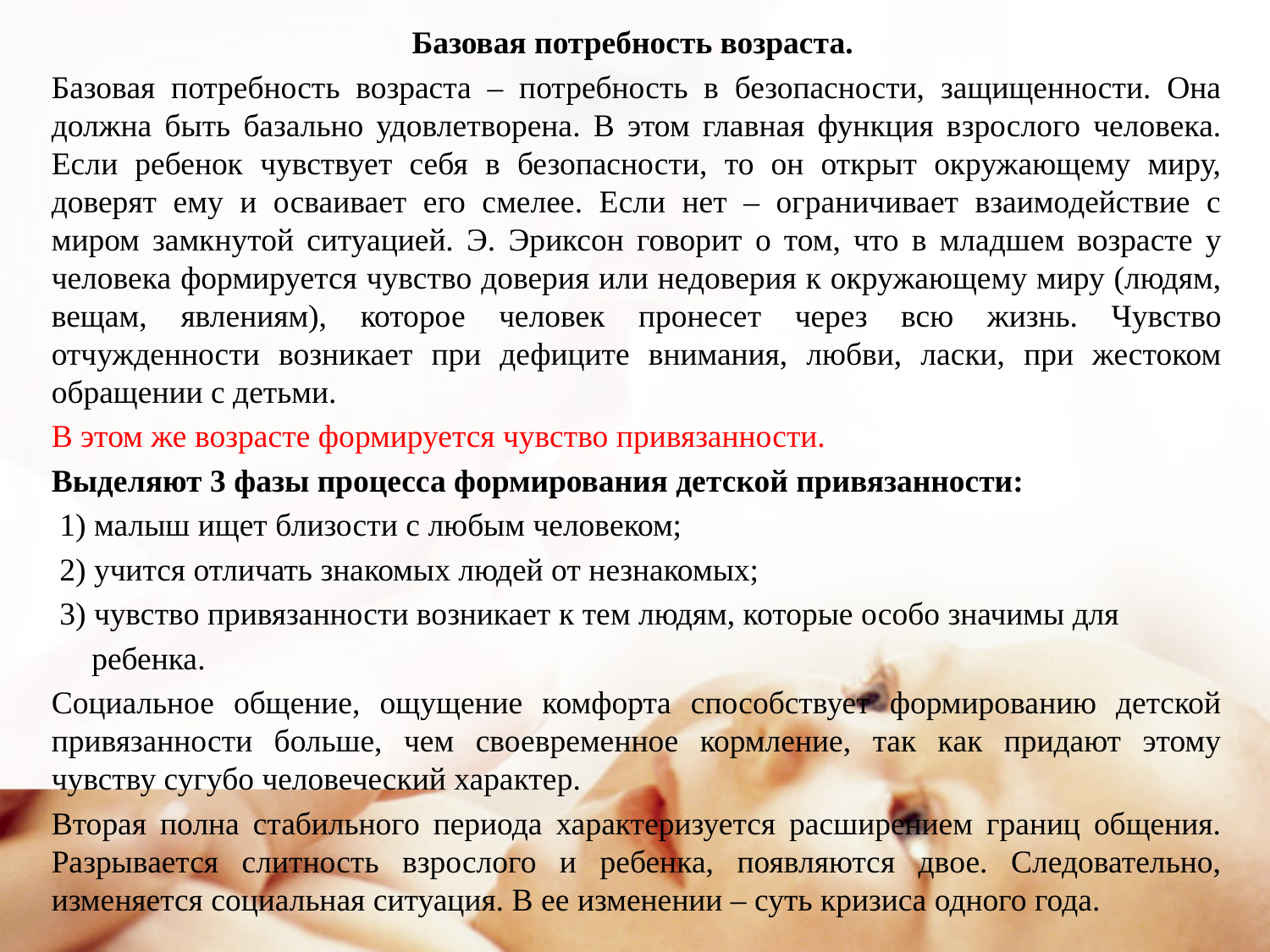

Базовая потребность возраста.
Базовая потребность возраста – потребность в безопасности, защищенности. Она должна быть базально удовлетворена. В этом главная функция взрослого человека. Если ребенок чувствует себя в безопасности, то он открыт окружающему миру, доверят ему и осваивает его смелее. Если нет – ограничивает взаимодействие с миром замкнутой ситуацией. Э. Эриксон говорит о том, что в младшем возрасте у человека формируется чувство доверия или недоверия к окружающему миру (людям, вещам, явлениям), которое человек пронесет через всю жизнь. Чувство отчужденности возникает при дефиците внимания, любви, ласки, при жестоком обращении с детьми.
В этом же возрасте формируется чувство привязанности.
Выделяют 3 фазы процесса формирования детской привязанности:
 1) малыш ищет близости с любым человеком;
 2) учится отличать знакомых людей от незнакомых;
 3) чувство привязанности возникает к тем людям, которые особо значимы для
     ребенка.
Социальное общение, ощущение комфорта способствует формированию детской привязанности больше, чем своевременное кормление, так как придают этому чувству сугубо человеческий характер.
Вторая полна стабильного периода характеризуется расширением границ общения. Разрывается слитность взрослого и ребенка, появляются двое. Следовательно, изменяется социальная ситуация. В ее изменении – суть кризиса одного года.